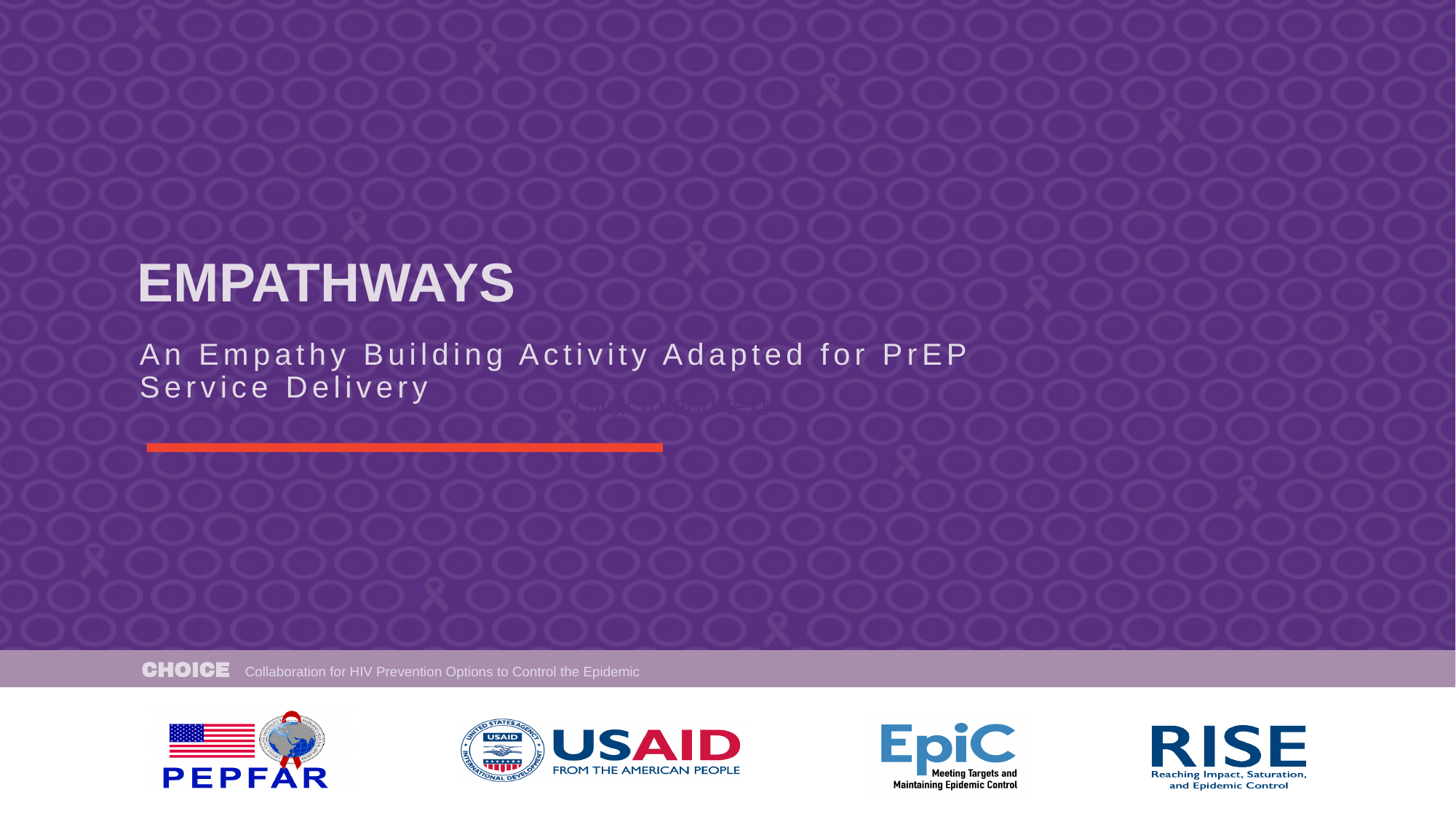

# EMPATHWAYS
An Empathy Building Activity Adapted for PrEP Service Delivery
Click to add text